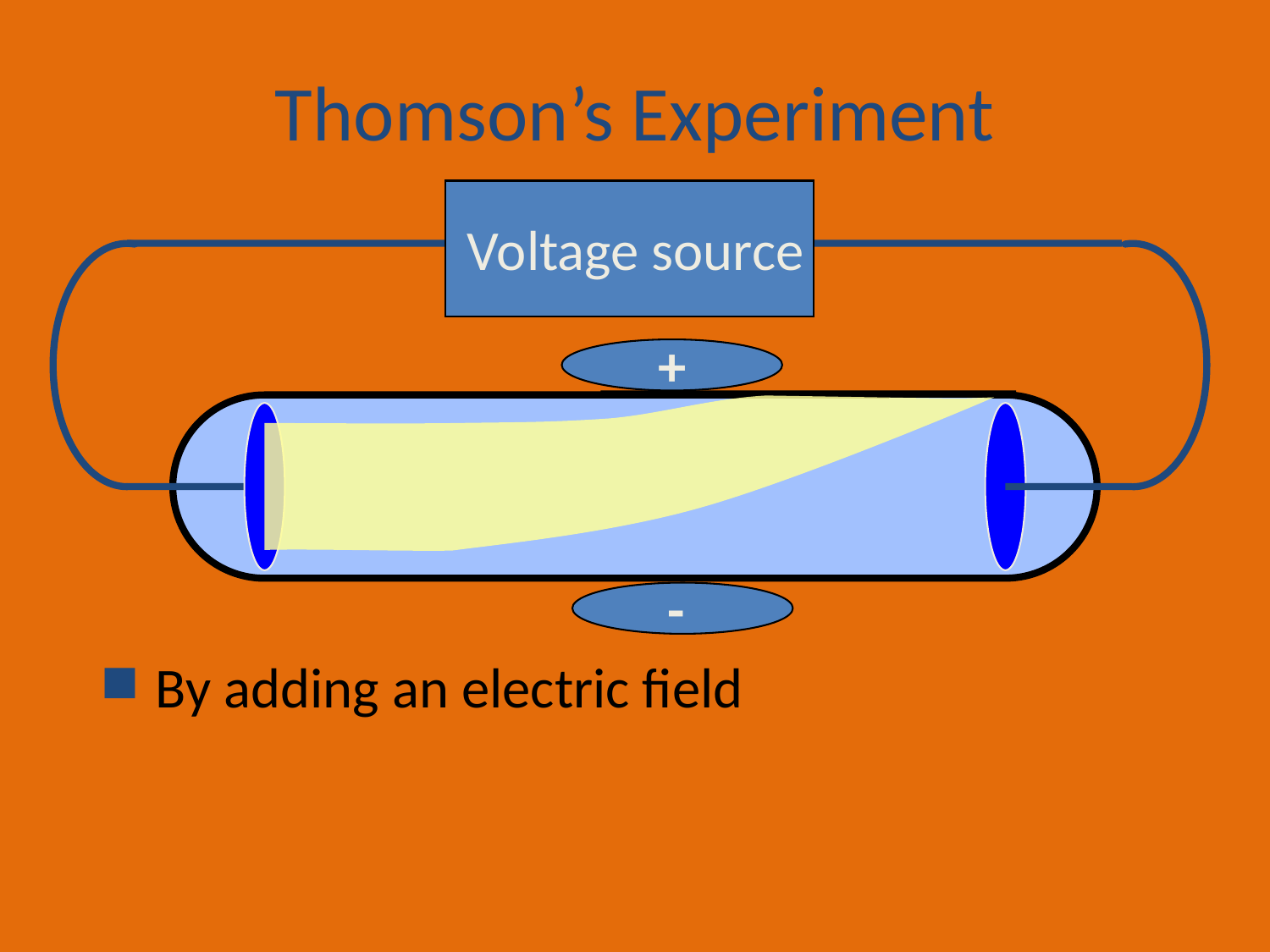

Thomson’s Experiment

Voltage source

+

-

By adding an electric field